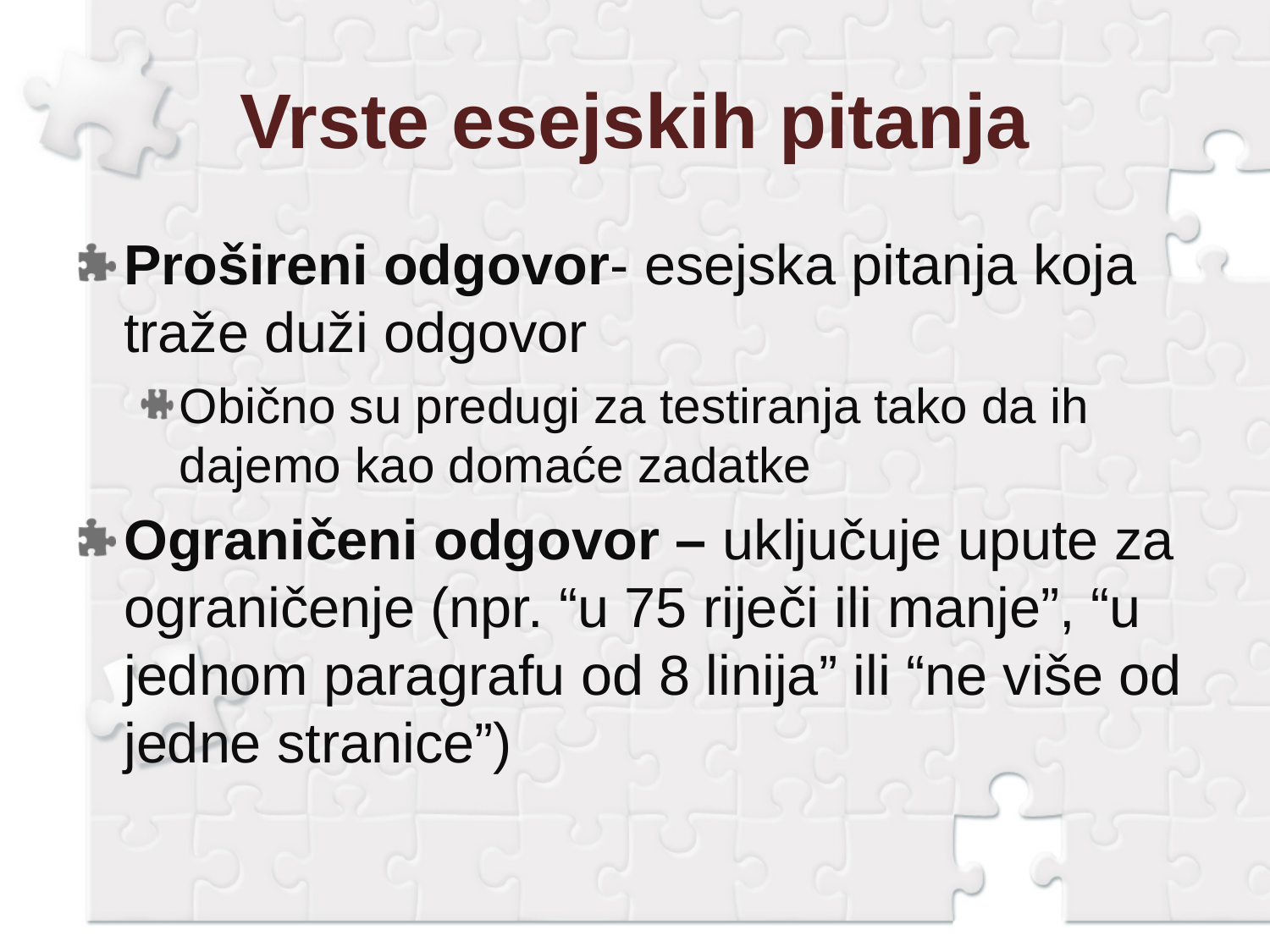

# Vrste esejskih pitanja
Prošireni odgovor- esejska pitanja koja traže duži odgovor
Obično su predugi za testiranja tako da ih dajemo kao domaće zadatke
Ograničeni odgovor – uključuje upute za ograničenje (npr. “u 75 riječi ili manje”, “u jednom paragrafu od 8 linija” ili “ne više od jedne stranice”)